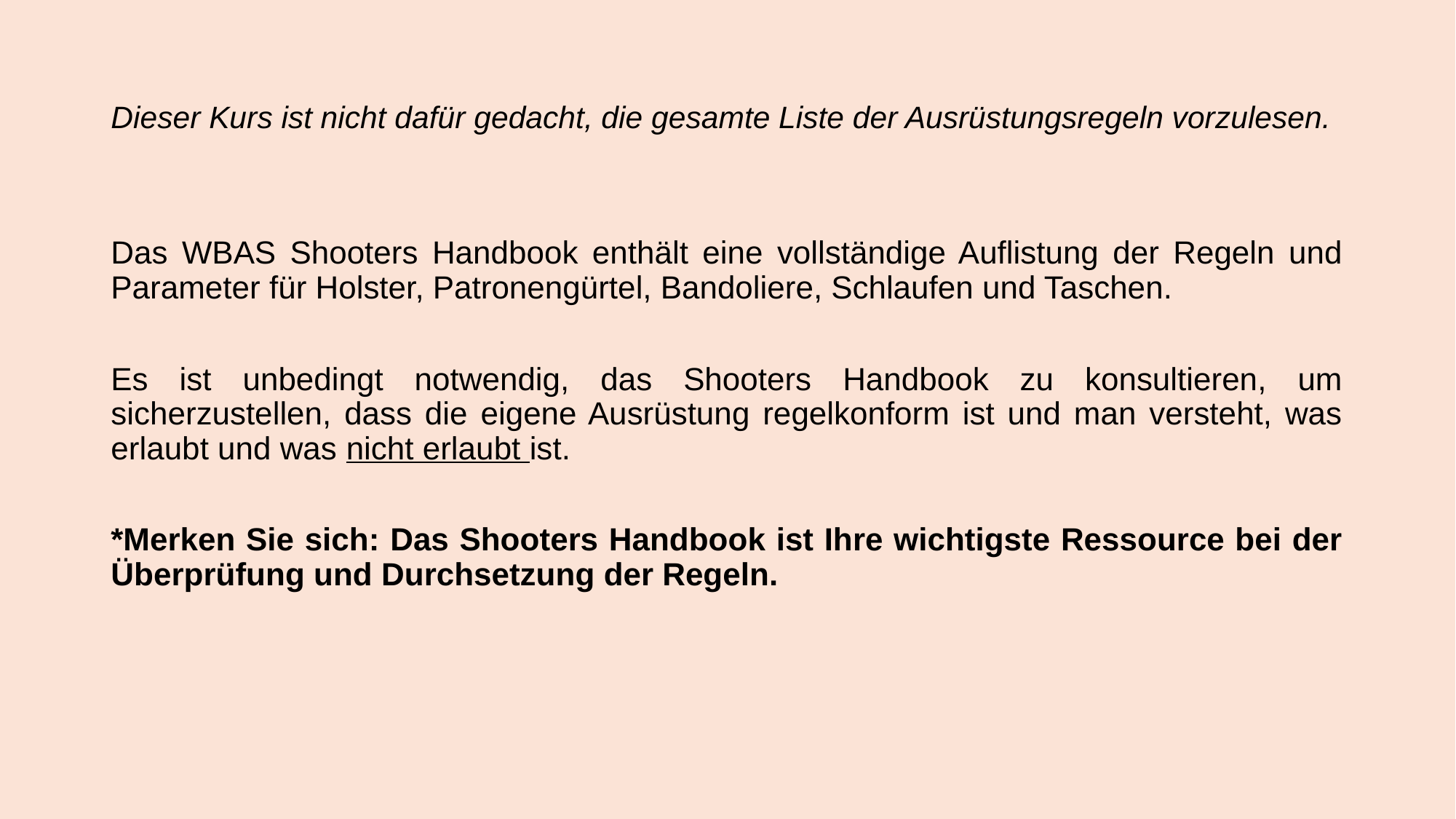

#
Dieser Kurs ist nicht dafür gedacht, die gesamte Liste der Ausrüstungsregeln vorzulesen.

Das WBAS Shooters Handbook enthält eine vollständige Auflistung der Regeln und Parameter für Holster, Patronengürtel, Bandoliere, Schlaufen und Taschen.

Es ist unbedingt notwendig, das Shooters Handbook zu konsultieren, um sicherzustellen, dass die eigene Ausrüstung regelkonform ist und man versteht, was erlaubt und was nicht erlaubt ist.

*Merken Sie sich: Das Shooters Handbook ist Ihre wichtigste Ressource bei der Überprüfung und Durchsetzung der Regeln.